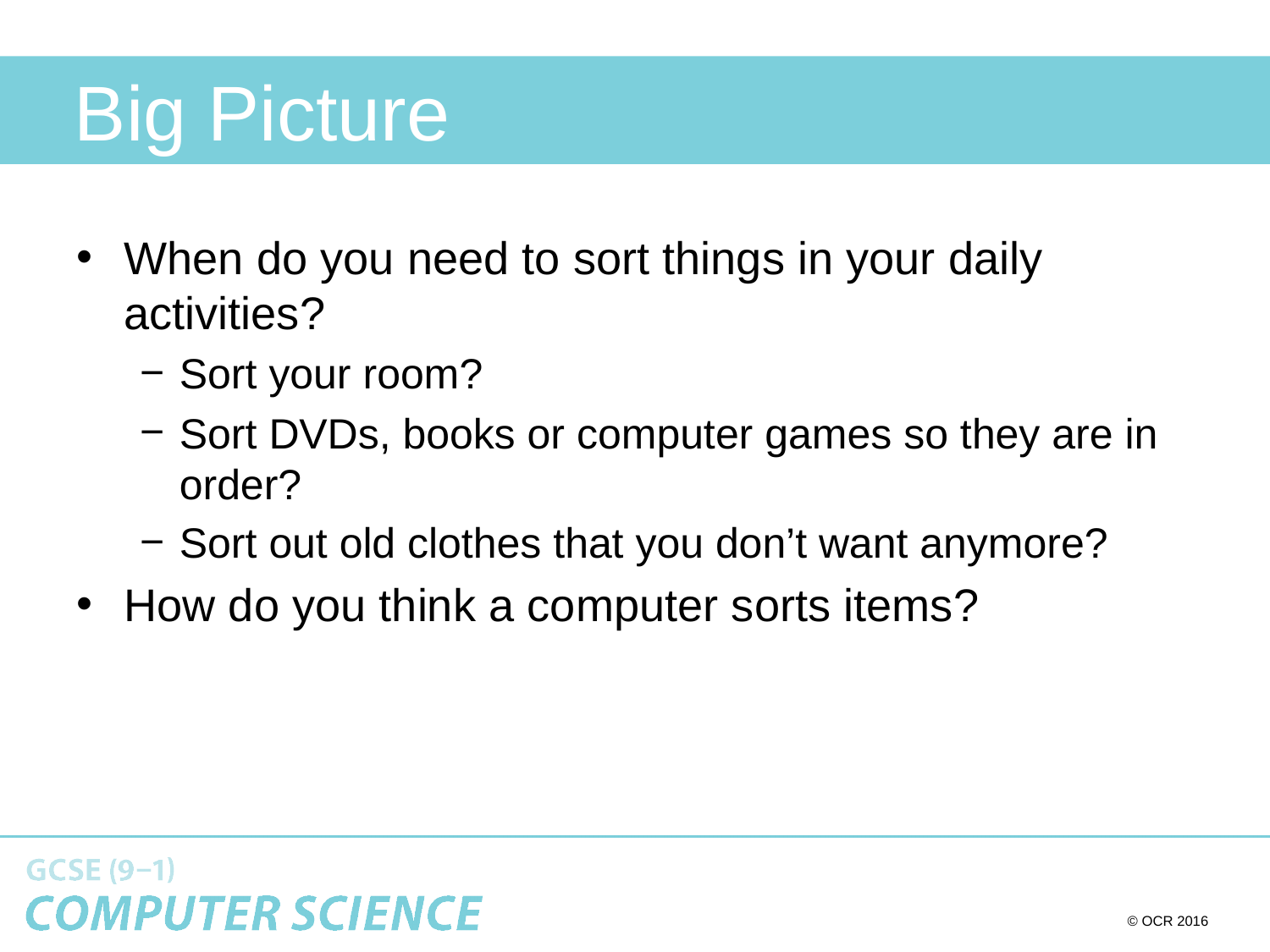

# Big Picture
When do you need to sort things in your daily activities?
Sort your room?
Sort DVDs, books or computer games so they are in order?
Sort out old clothes that you don’t want anymore?
How do you think a computer sorts items?